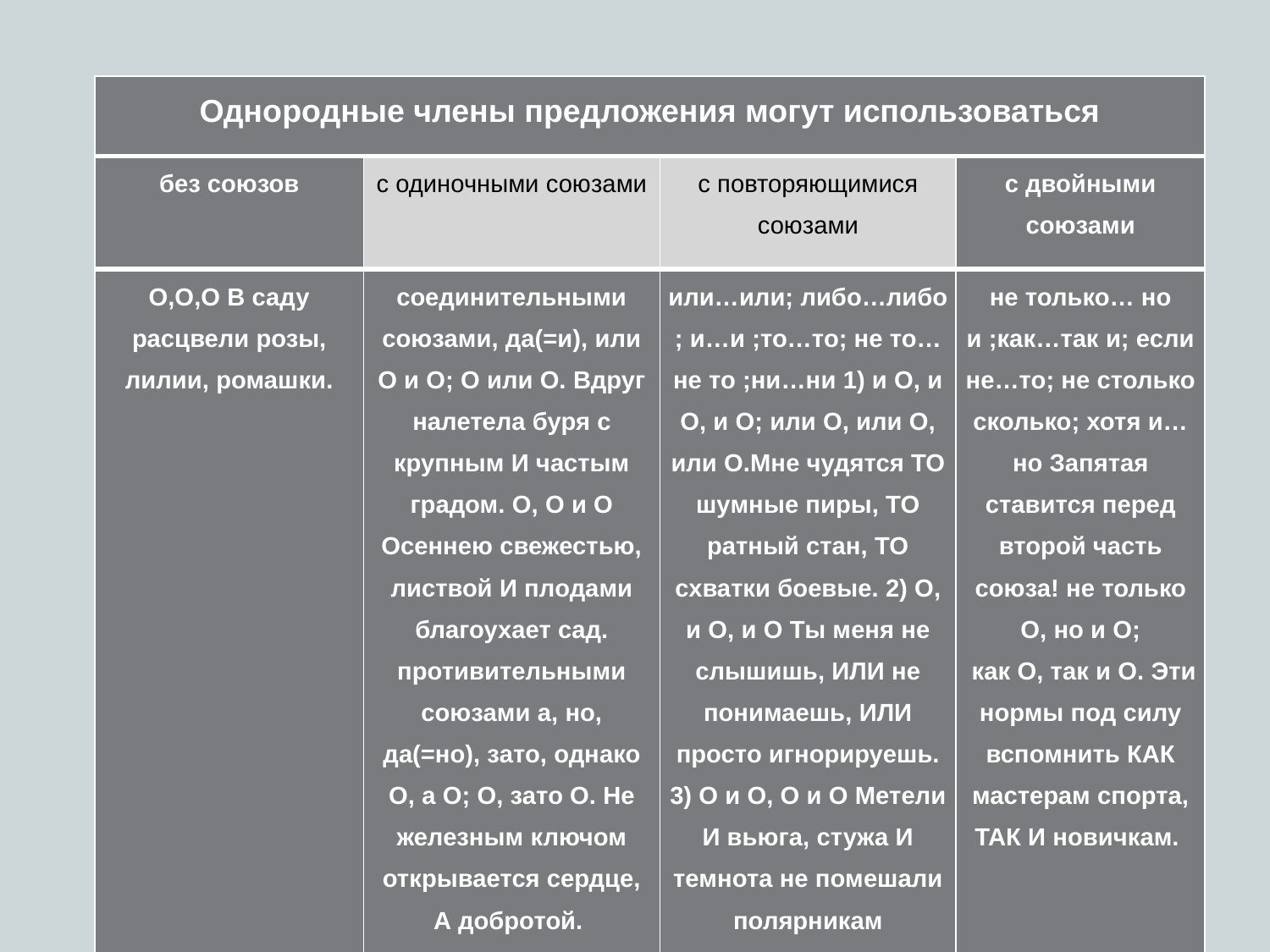

| Однородные члены предложения могут использоваться |  |  |  |
| --- | --- | --- | --- |
| без союзов | с одиночными союзами | с повторяющимися союзами | с двойными союзами |
| Ο,Ο,Ο В саду расцвели розы, лилии, ромашки. | соединительными союзами, да(=и), или Ο и Ο; Ο или Ο. Вдруг налетела буря с крупным И частым градом. Ο, Ο и Ο Осеннею свежестью, листвой И плодами благоухает сад. противительными союзами а, но, да(=но), зато, однако Ο, а Ο; Ο, зато Ο. Не железным ключом открывается сердце, А добротой. | или…или; либо…либо ; и…и ;то…то; не то…не то ;ни…ни 1) и Ο, и Ο, и Ο; или Ο, или Ο, или Ο.Мне чудятся ТО шумные пиры, ТО ратный стан, ТО схватки боевые. 2) Ο, и Ο, и Ο Ты меня не слышишь, ИЛИ не понимаешь, ИЛИ просто игнорируешь. 3) Ο и Ο, Ο и Ο Метели И вьюга, стужа И темнота не помешали полярникам высадиться на льдины. | не только… но и ;как…так и; если не…то; не столько сколько; хотя и…но Запятая ставится перед второй часть союза! не только Ο, но и Ο; как Ο, так и Ο. Эти нормы под силу вспомнить КАК мастерам спорта, ТАК И новичкам. |